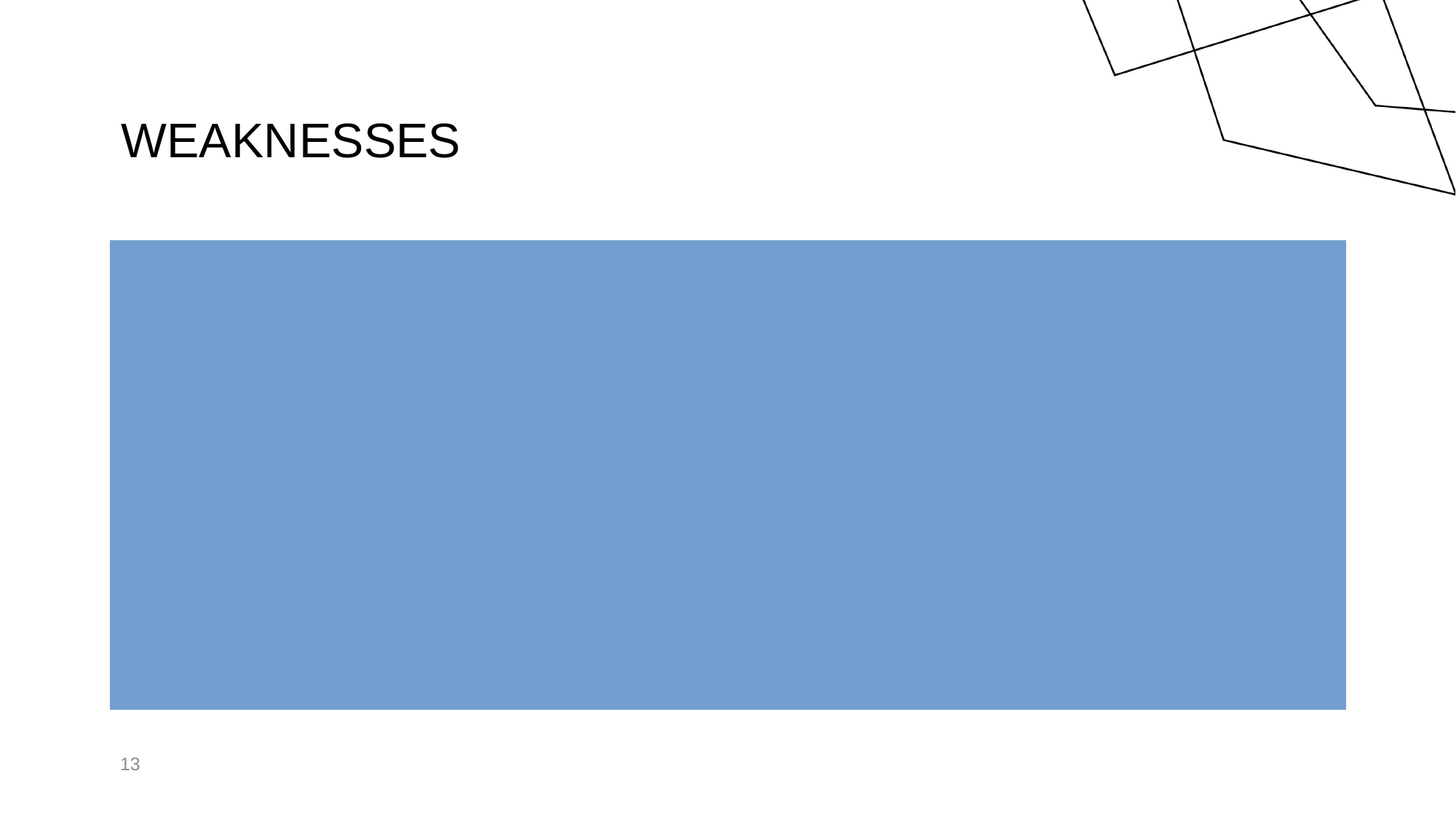

# weaknesses
Communication – shop meetings should be more focused on discussion not just management giving goals and issues

13